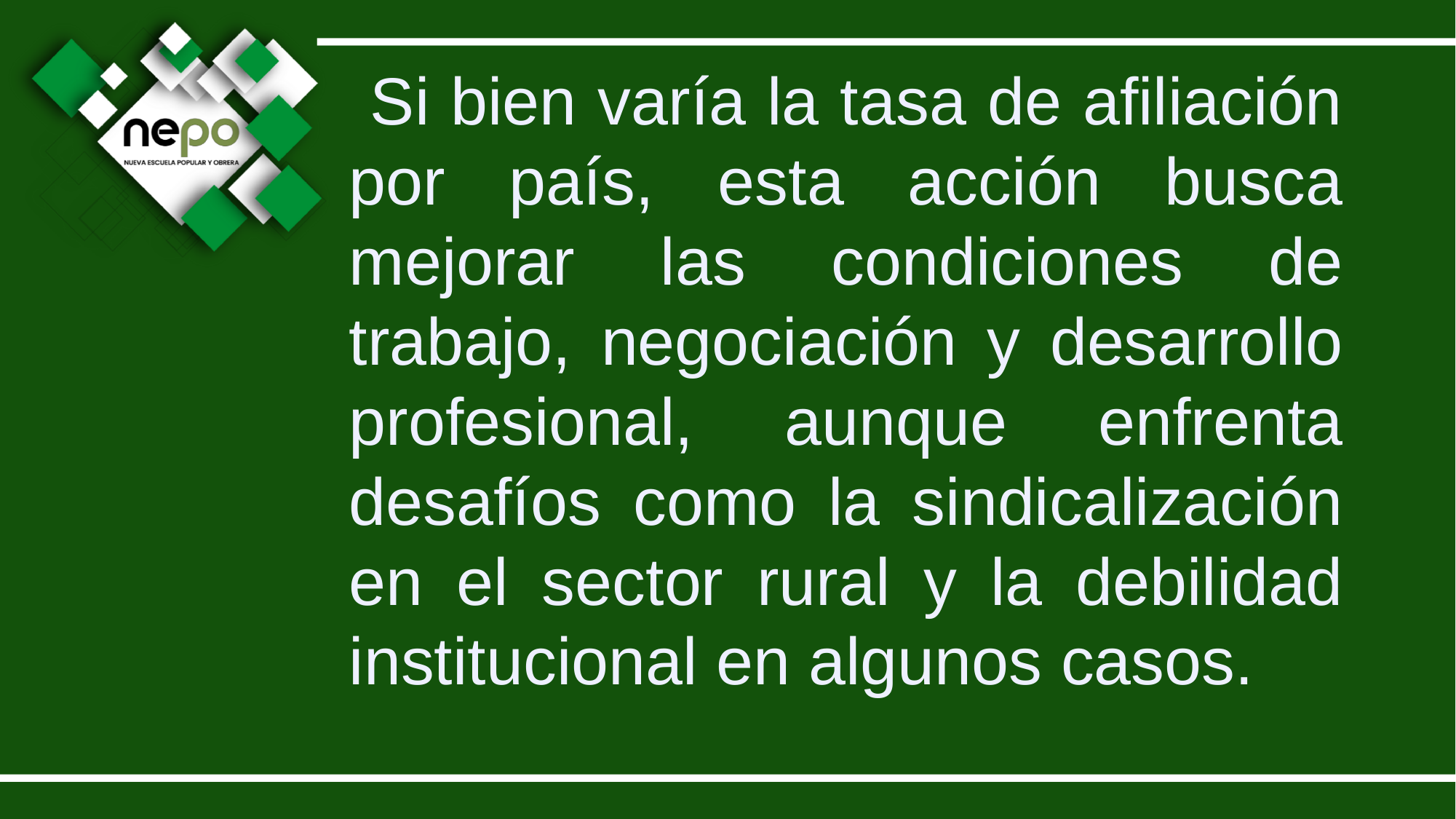

Si bien varía la tasa de afiliación por país, esta acción busca mejorar las condiciones de trabajo, negociación y desarrollo profesional, aunque enfrenta desafíos como la sindicalización en el sector rural y la debilidad institucional en algunos casos.